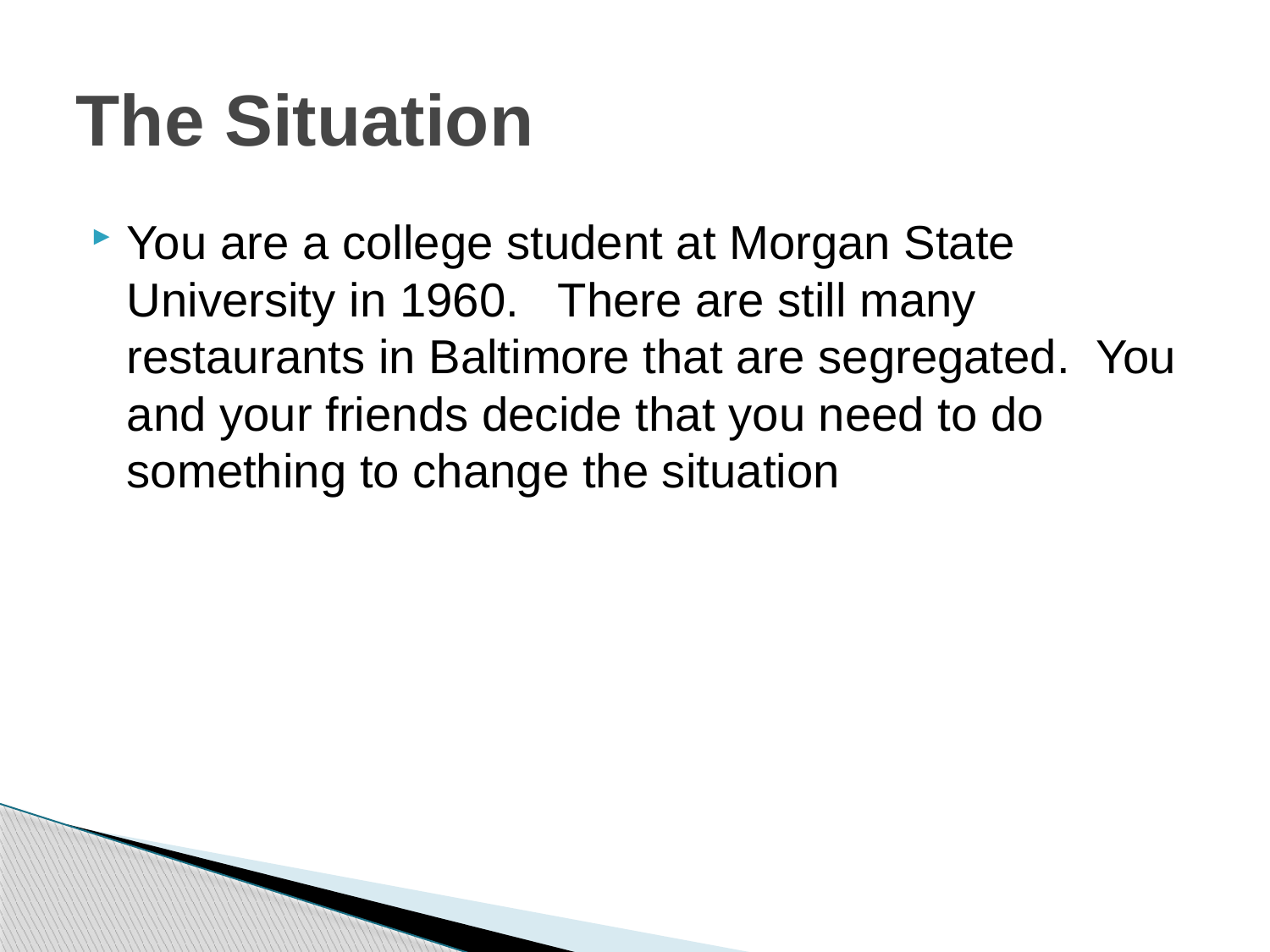

# The Situation
You are a college student at Morgan State University in 1960.   There are still many restaurants in Baltimore that are segregated.  You and your friends decide that you need to do something to change the situation